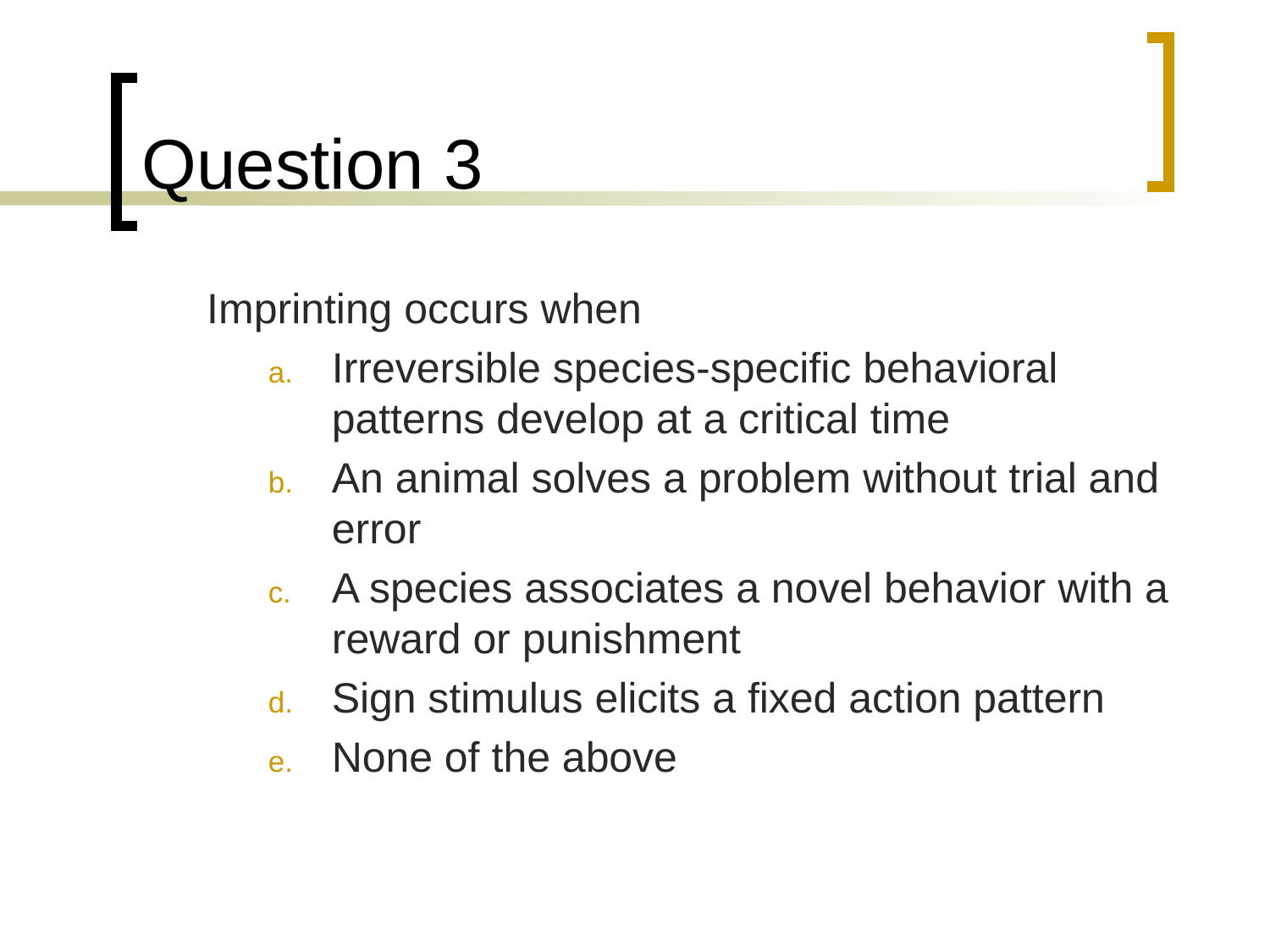

# Question 3
	Imprinting occurs when
Irreversible species-specific behavioral patterns develop at a critical time
An animal solves a problem without trial and error
A species associates a novel behavior with a reward or punishment
Sign stimulus elicits a fixed action pattern
None of the above